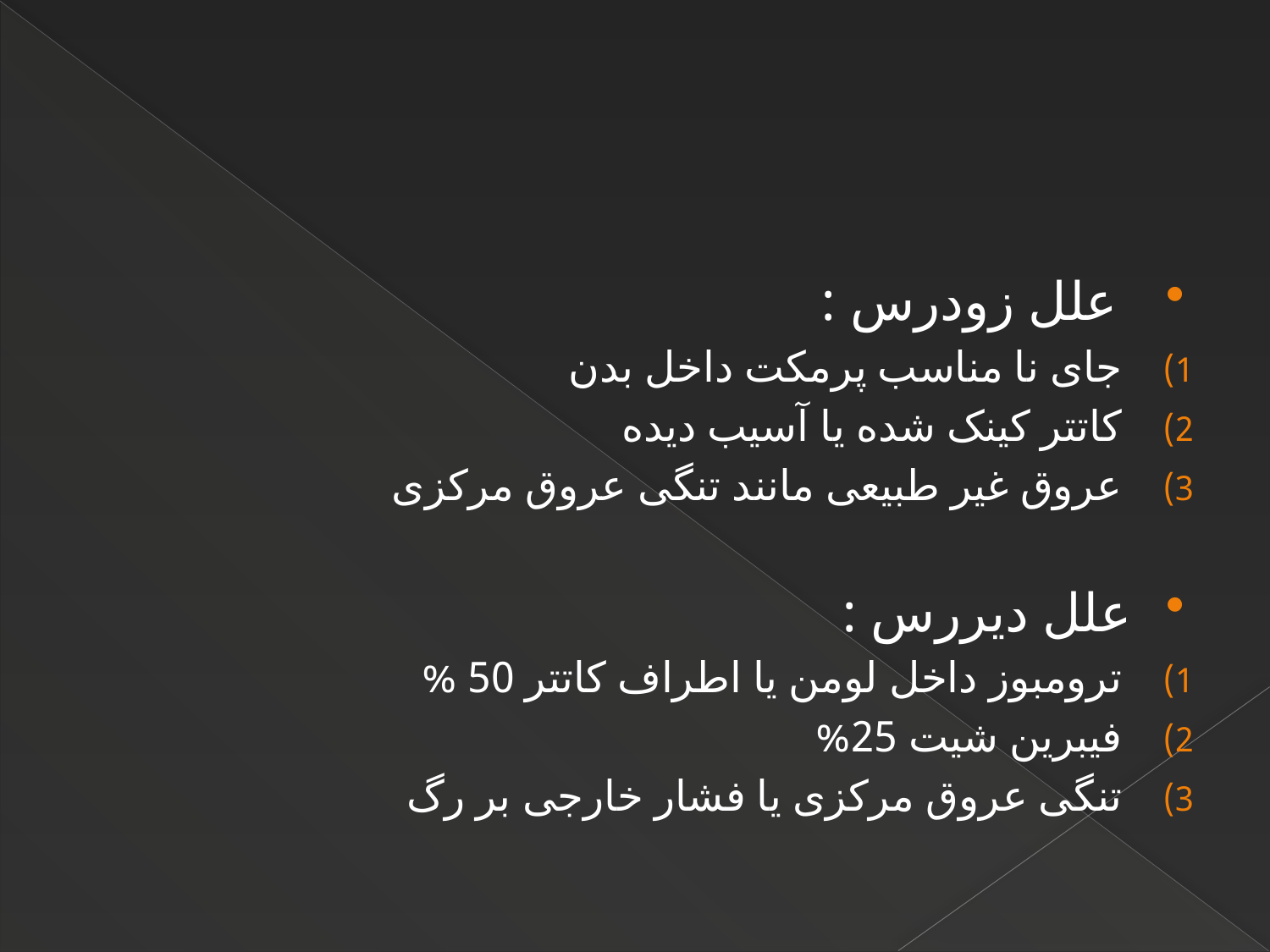

#
 علل زودرس :
جای نا مناسب پرمکت داخل بدن
کاتتر کینک شده یا آسیب دیده
عروق غیر طبیعی مانند تنگی عروق مرکزی

علل دیررس :
ترومبوز داخل لومن یا اطراف کاتتر 50 %
فیبرین شیت 25%
تنگی عروق مرکزی یا فشار خارجی بر رگ